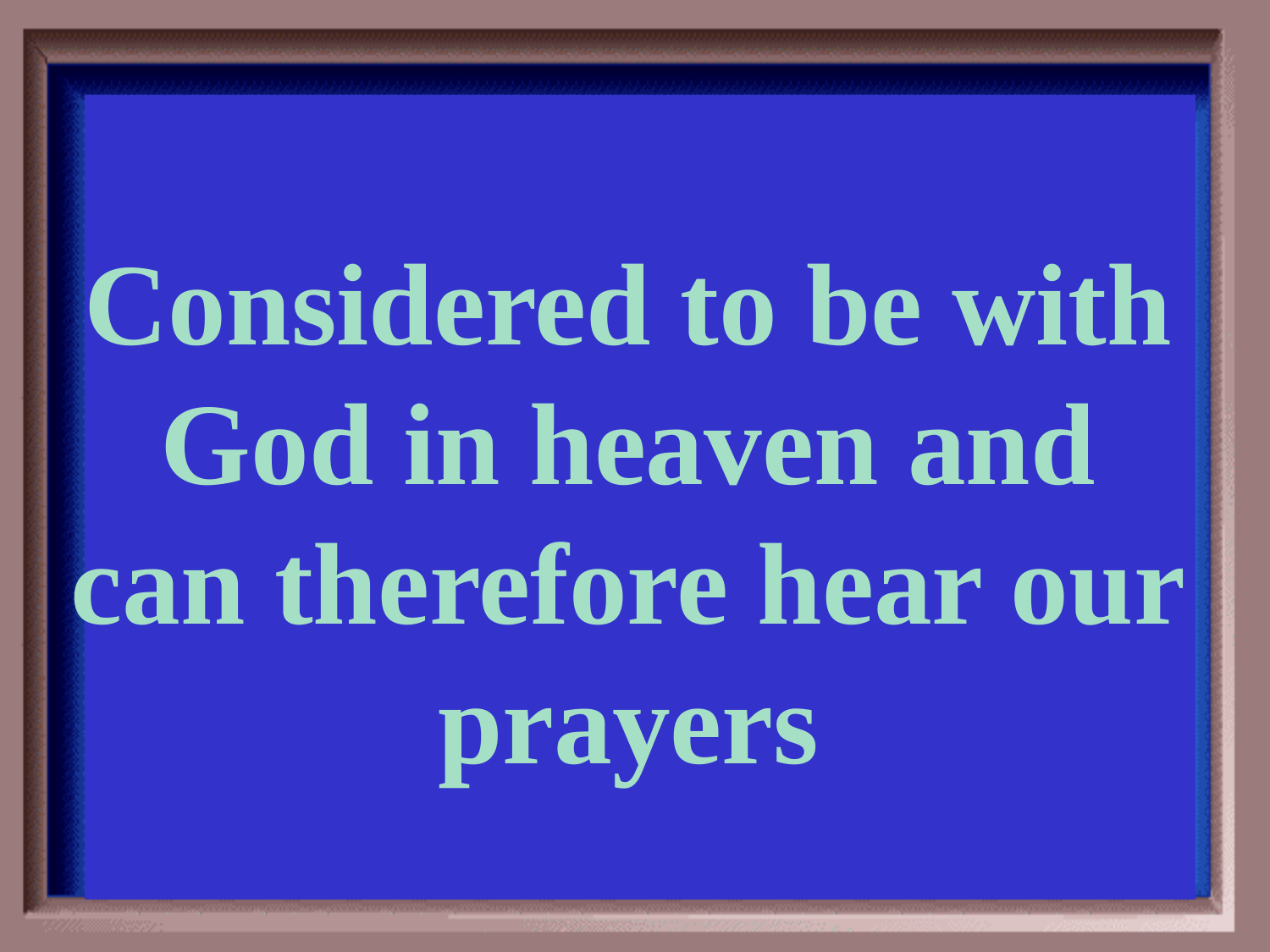

Category #4 $200 Question

Considered to be with
God in heaven and
can therefore hear our
prayers